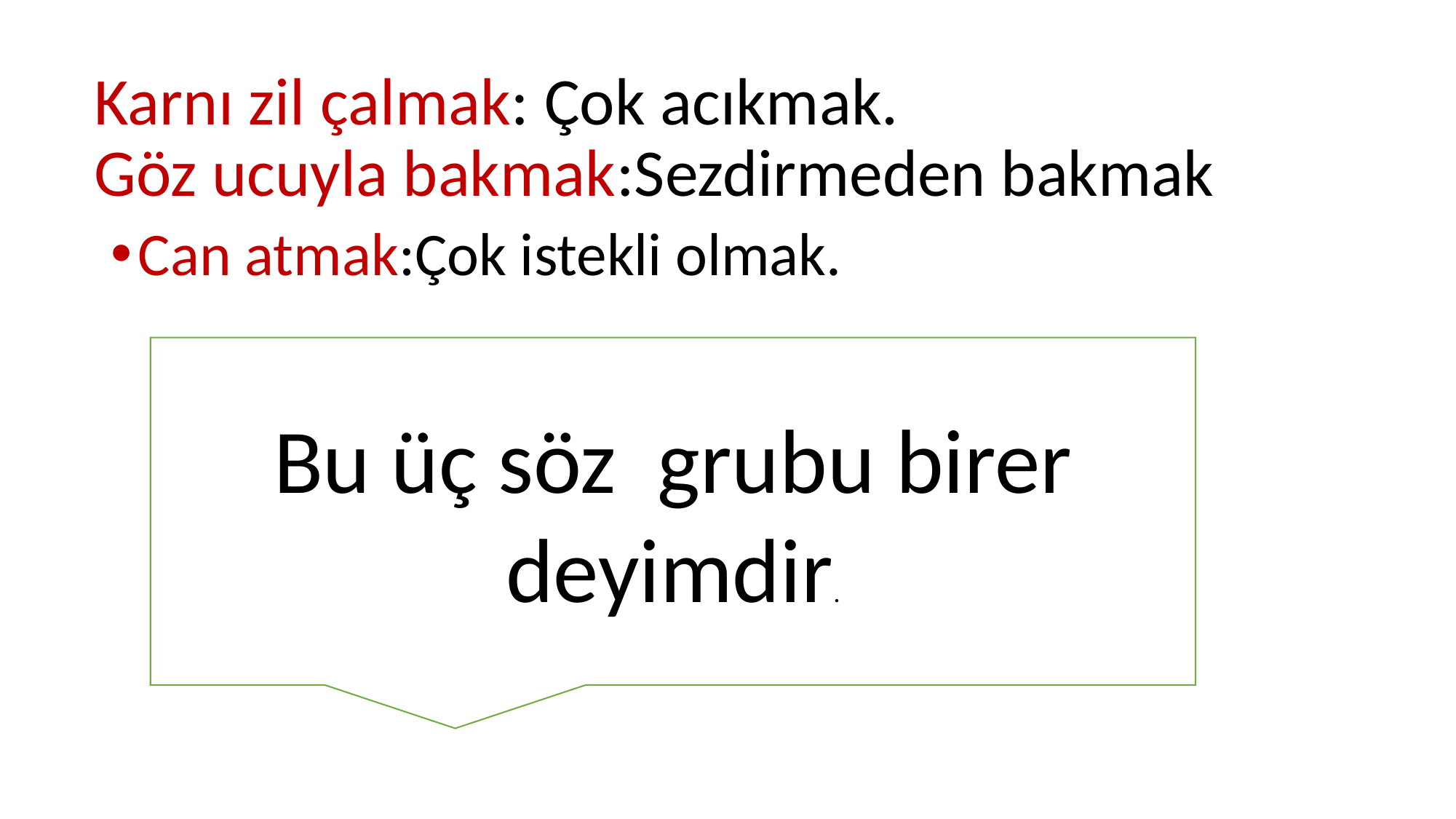

# Karnı zil çalmak: Çok acıkmak. Göz ucuyla bakmak:Sezdirmeden bakmak
Can atmak:Çok istekli olmak.

Bu üç söz  grubu birer deyimdir.